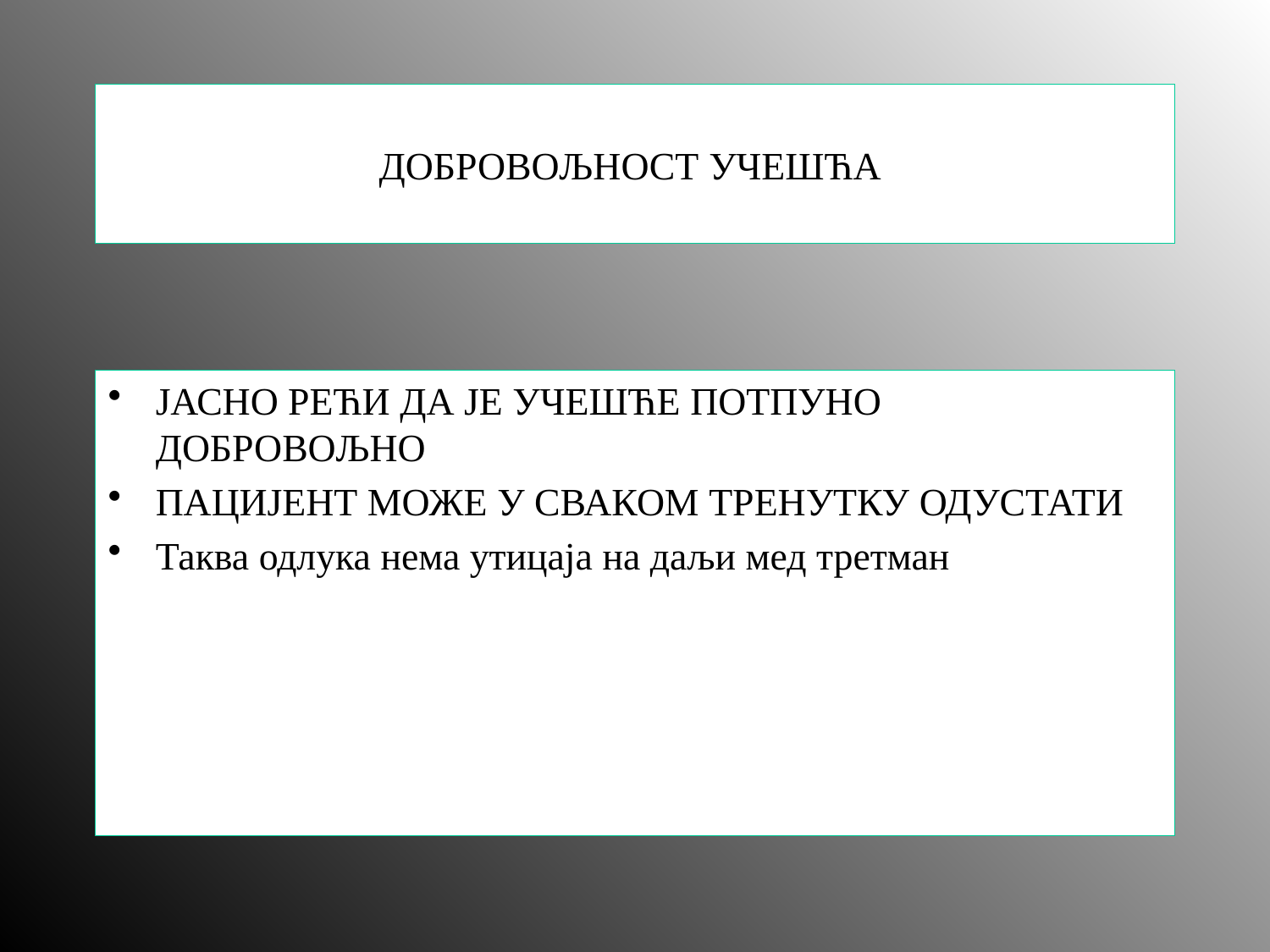

# ДОБРОВОЉНОСТ УЧЕШЋА
ЈАСНО РЕЋИ ДА ЈЕ УЧЕШЋЕ ПОТПУНО  ДОБРОВОЉНО
ПАЦИЈЕНТ МОЖЕ У СВАКОМ ТРЕНУТКУ ОДУСТАТИ
Таква одлука нема утицаја на даљи мед третман